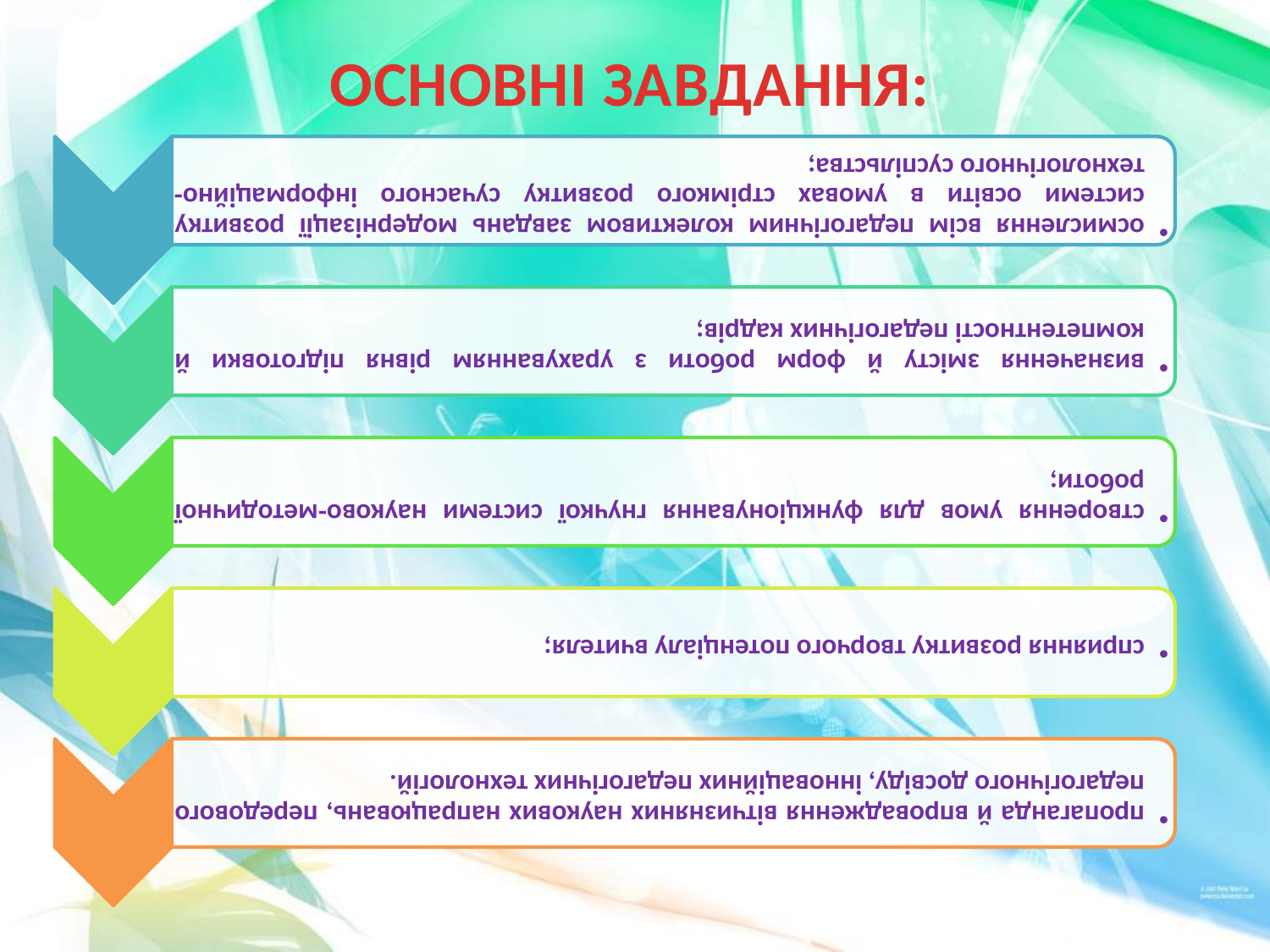

ОСНОВНІ ЗАВДАННЯ:

осмислення всім педагогічним колективом завдань модернізації розвитку системи освіти в умовах стрімкого розвитку сучасного інформаційно-технологічного суспільства;

визначення змісту й форм роботи з урахуванням рівня підготовки й компетентності педагогічних кадрів;

створення умов для функціонування гнучкої системи науково-методичної роботи;

сприяння розвитку творчого потенціалу вчителя;

пропаганда й впровадження вітчизняних наукових напрацювань, передового педагогічного досвіду, інноваційних педагогічних технологій.